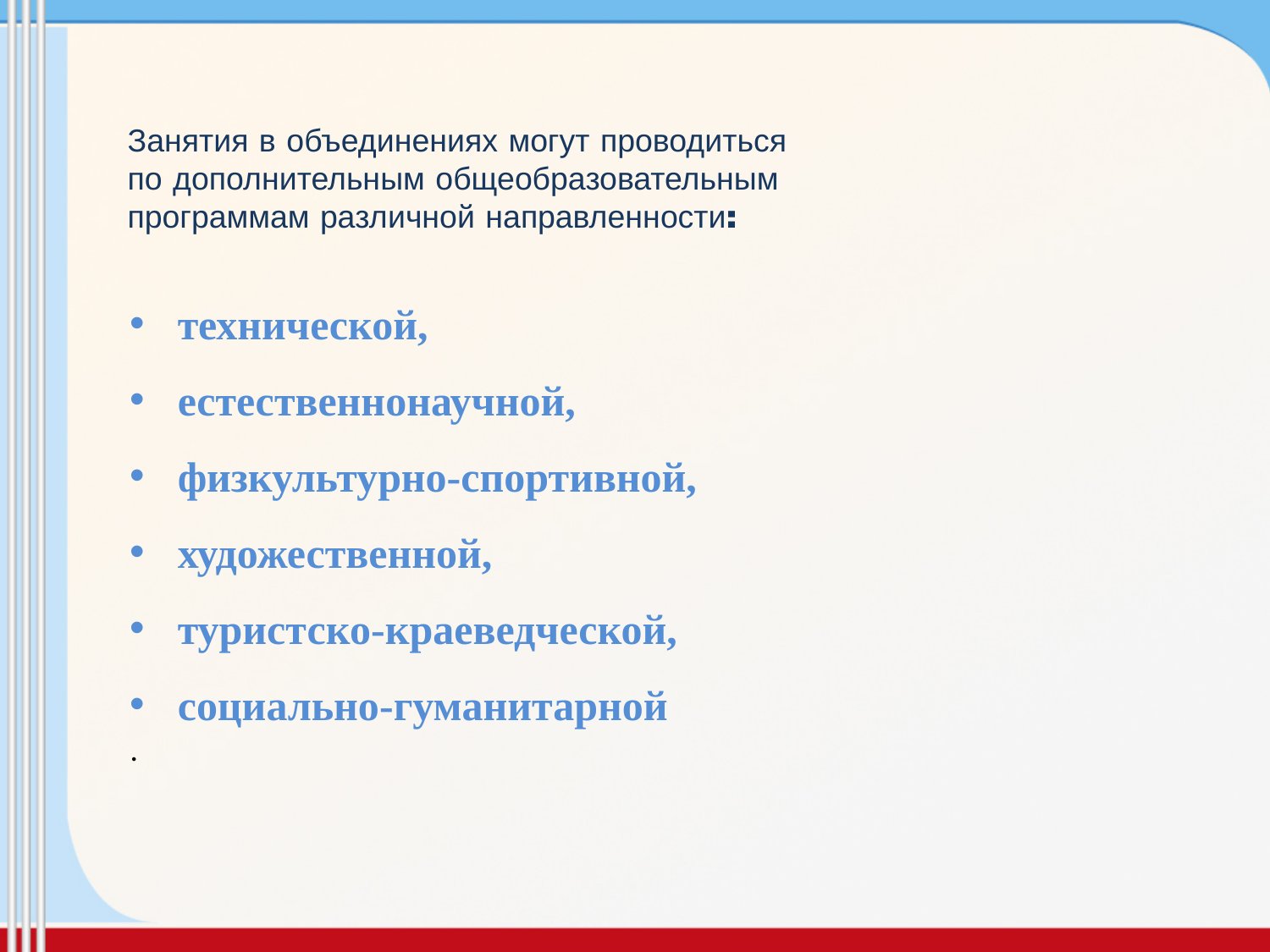

Занятия в объединениях могут проводиться
по дополнительным общеобразовательным
программам различной направленности:
технической,
естественнонаучной,
физкультурно-спортивной,
художественной,
туристско-краеведческой,
социально-гуманитарной
.